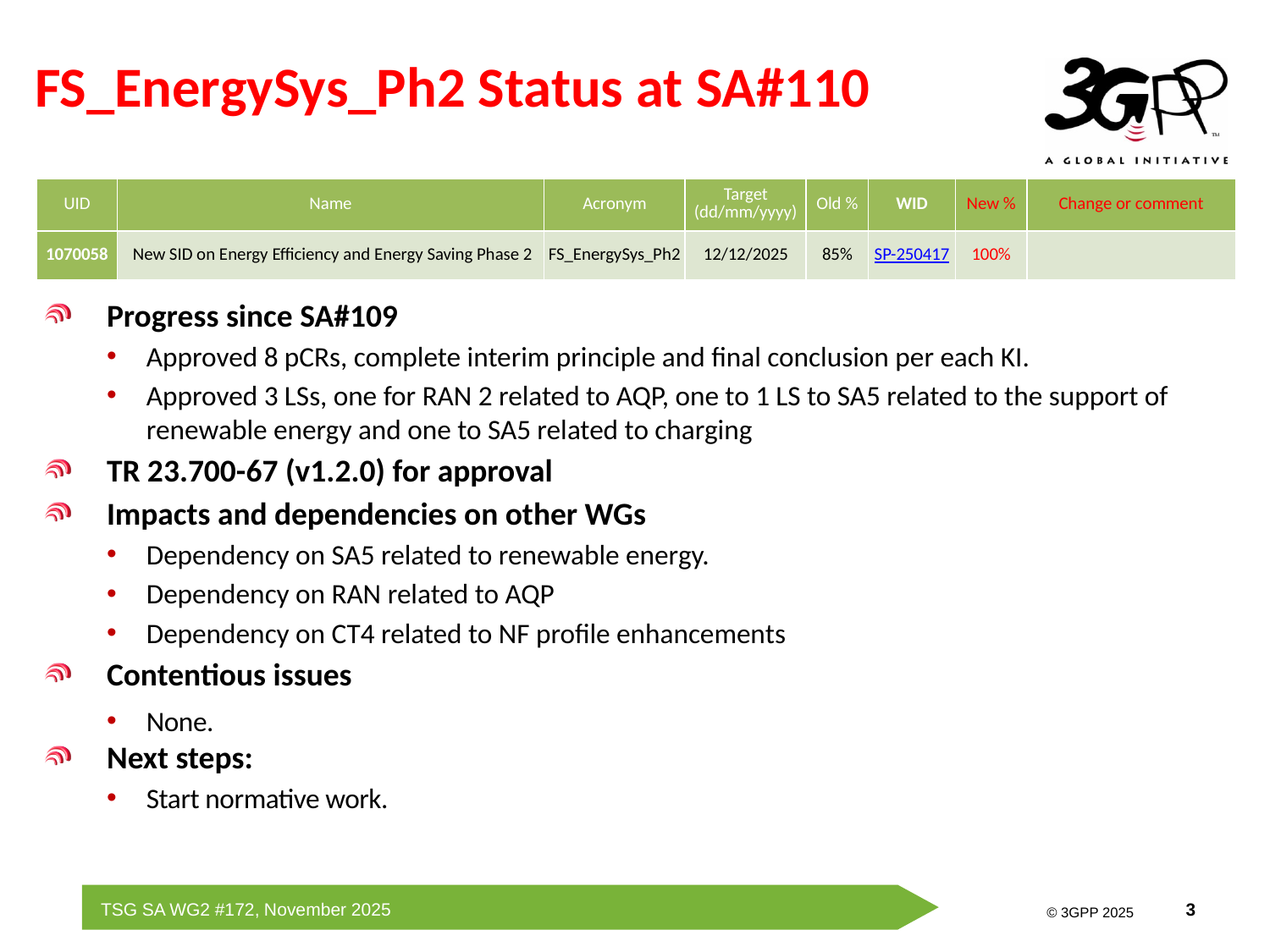

# FS_EnergySys_Ph2 Status at SA#110
| UID | Name | Acronym | Target (dd/mm/yyyy) | Old % | WID | New % | Change or comment |
| --- | --- | --- | --- | --- | --- | --- | --- |
| 1070058 | New SID on Energy Efficiency and Energy Saving Phase 2 | FS\_EnergySys\_Ph2 | 12/12/2025 | 85% | SP-250417 | 100% |  |
Progress since SA#109
Approved 8 pCRs, complete interim principle and final conclusion per each KI.
Approved 3 LSs, one for RAN 2 related to AQP, one to 1 LS to SA5 related to the support of renewable energy and one to SA5 related to charging
TR 23.700-67 (v1.2.0) for approval
Impacts and dependencies on other WGs
Dependency on SA5 related to renewable energy.
Dependency on RAN related to AQP
Dependency on CT4 related to NF profile enhancements
Contentious issues
None.
Next steps:
Start normative work.